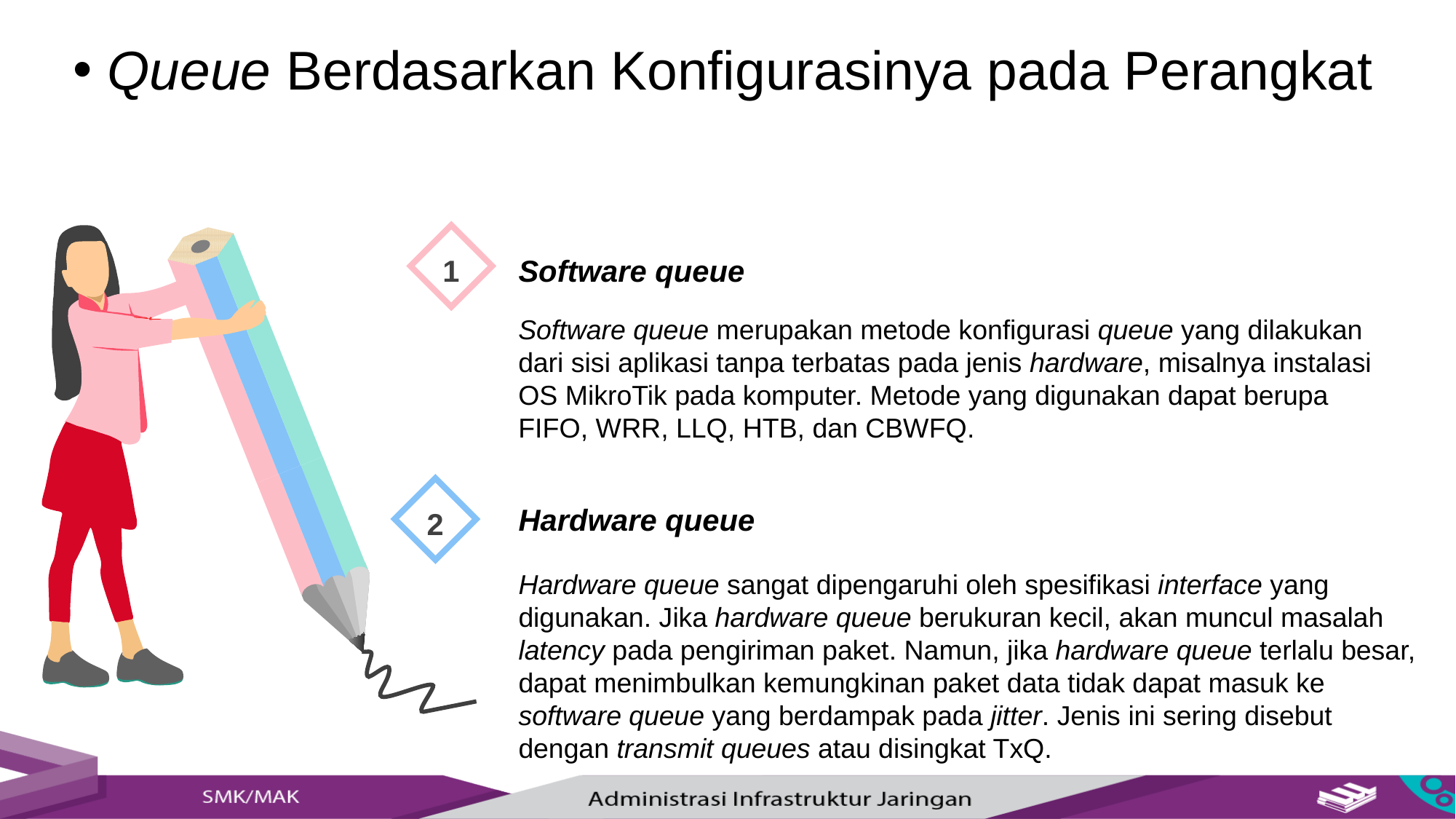

Queue Berdasarkan Konfigurasinya pada Perangkat

1
Software queue
Software queue merupakan metode konfigurasi queue yang dilakukan dari sisi aplikasi tanpa terbatas pada jenis hardware, misalnya instalasi OS MikroTik pada komputer. Metode yang digunakan dapat berupa FIFO, WRR, LLQ, HTB, dan CBWFQ.

2
Hardware queue
Hardware queue sangat dipengaruhi oleh spesifikasi interface yang digunakan. Jika hardware queue berukuran kecil, akan muncul masalah latency pada pengiriman paket. Namun, jika hardware queue terlalu besar, dapat menimbulkan kemungkinan paket data tidak dapat masuk ke software queue yang berdampak pada jitter. Jenis ini sering disebut dengan transmit queues atau disingkat TxQ.